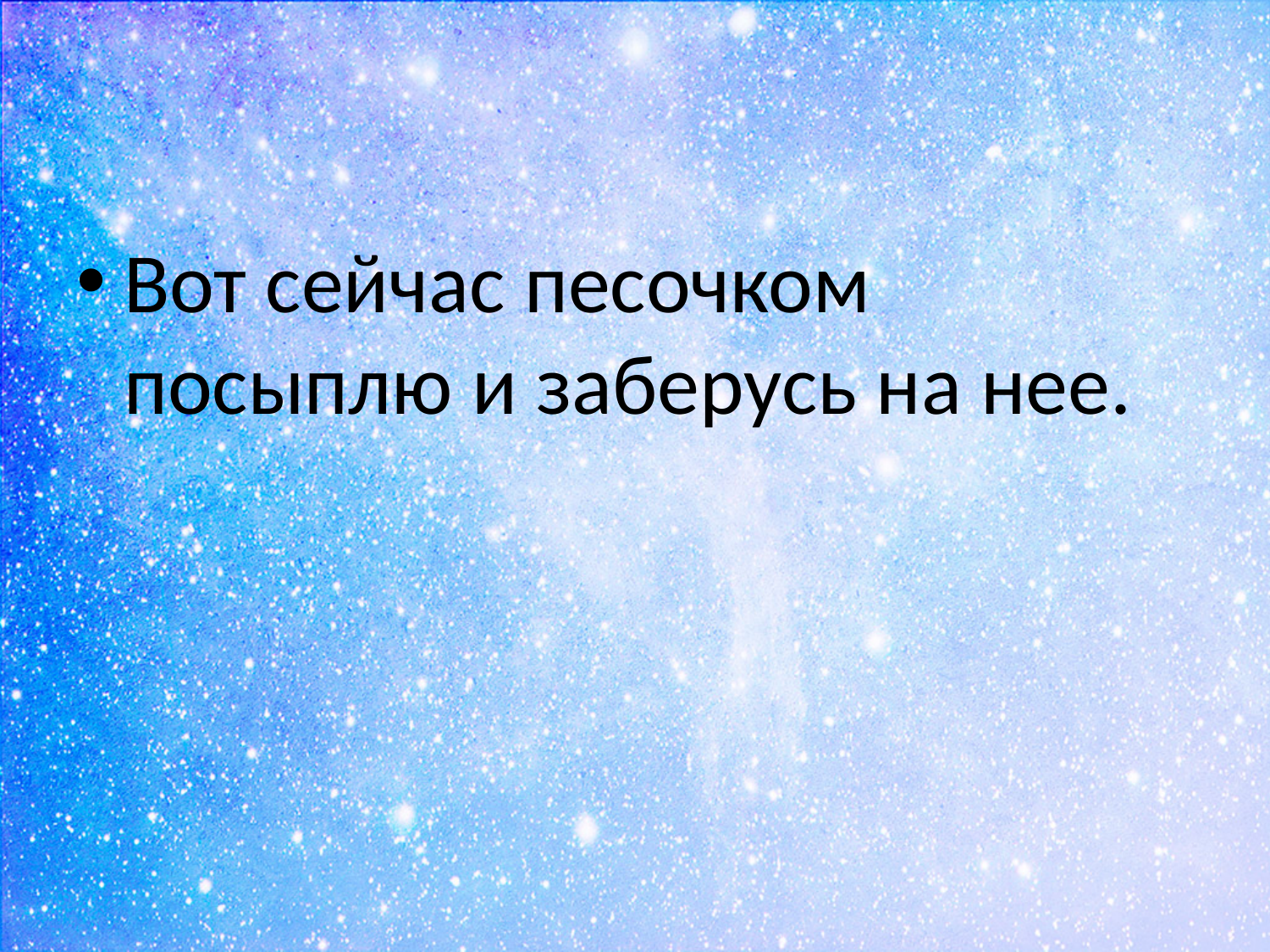

#
Вот сейчас песочком посыплю и заберусь на нее.